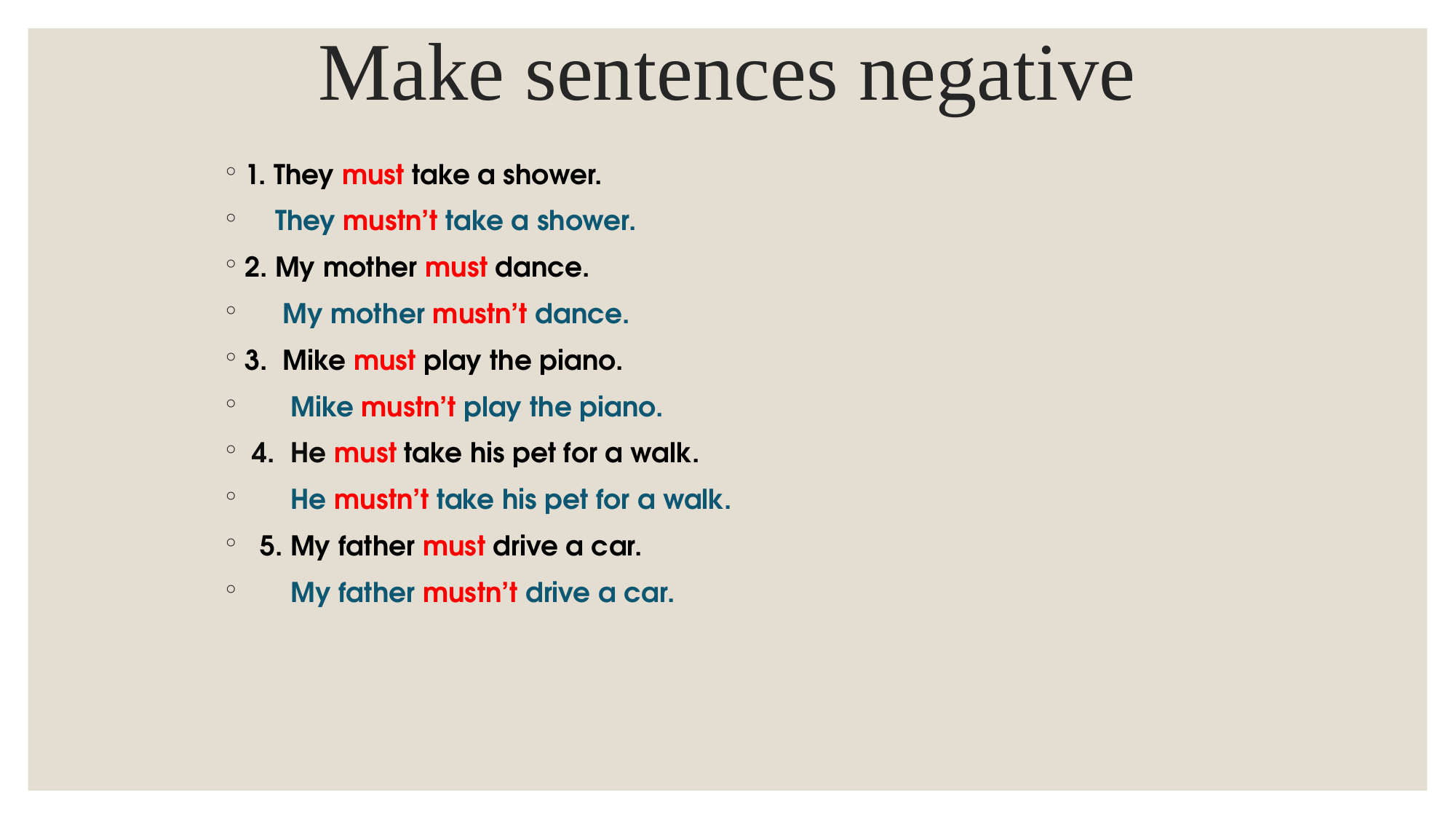

# Make sentences negative
1. They must take a shower.
    They mustn’t take a shower.
2. My mother must dance.
     My mother mustn’t dance.
3.  Mike must play the piano.
      Mike mustn’t play the piano.
 4.  He must take his pet for a walk.
      He mustn’t take his pet for a walk.
  5. My father must drive a car.
      My father mustn’t drive a car.